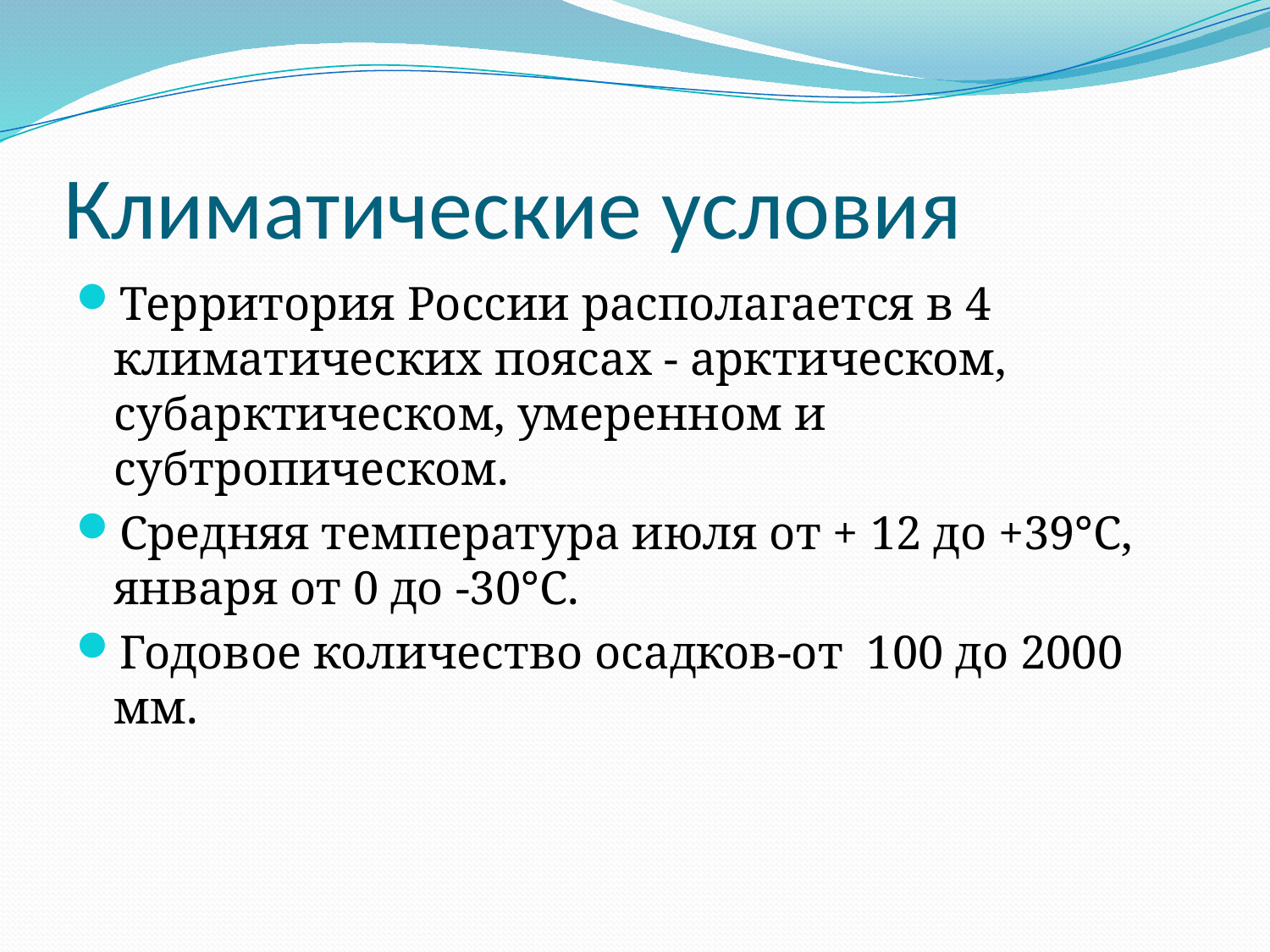

# Климатические условия
Территория России располагается в 4 климатических поясах - арктическом, субарктическом, умеренном и субтропическом.
Средняя температура июля от + 12 до +39°С, января от 0 до -30°С.
Годовое количество осадков-от  100 до 2000 мм.